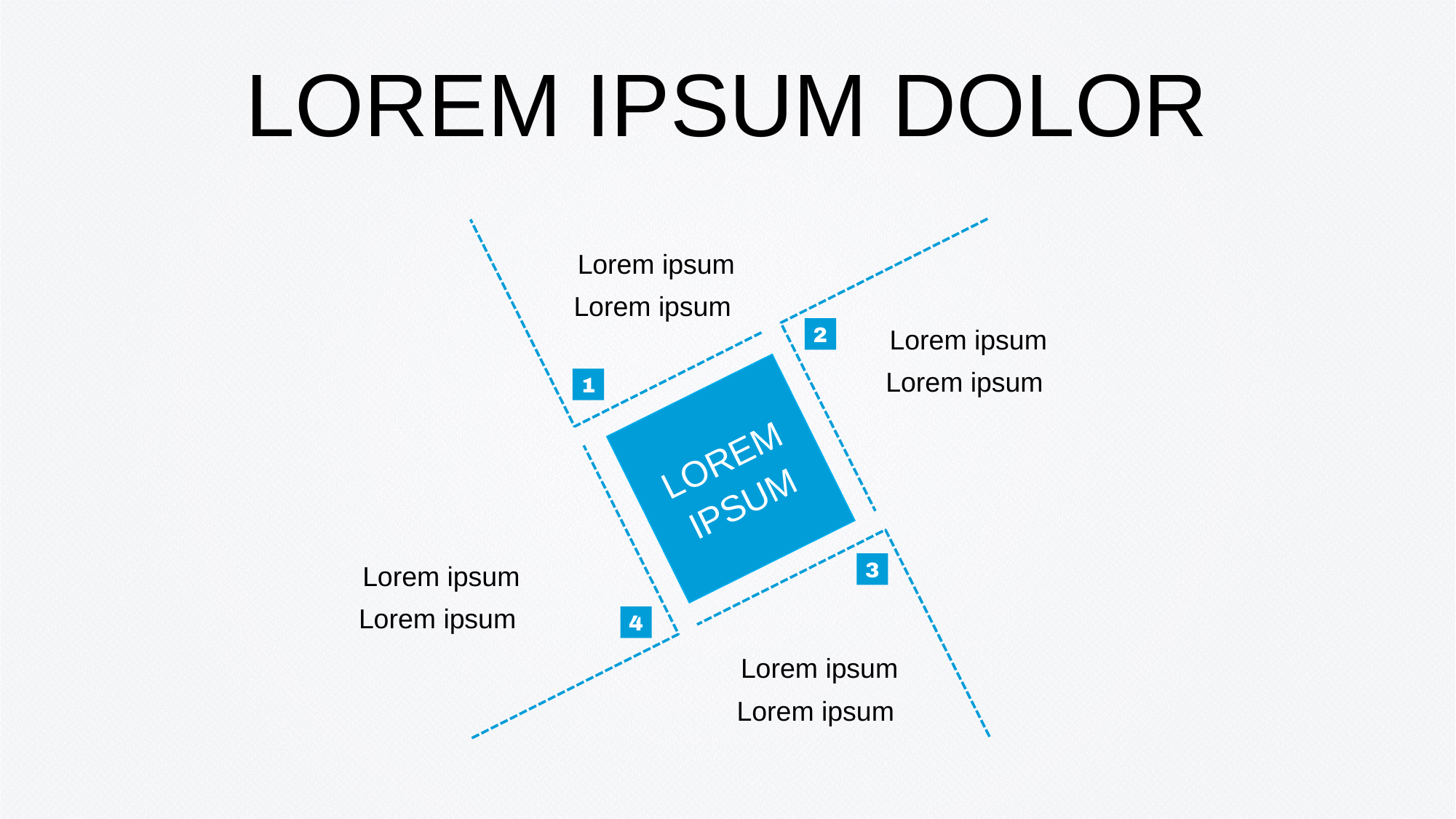

# LOREM IPSUM DOLOR

Lorem ipsum
Lorem ipsum

Lorem ipsum
Lorem ipsum
2
1
LOREM IPSUM

Lorem ipsum Lorem ipsum
3

4
Lorem ipsum
Lorem ipsum